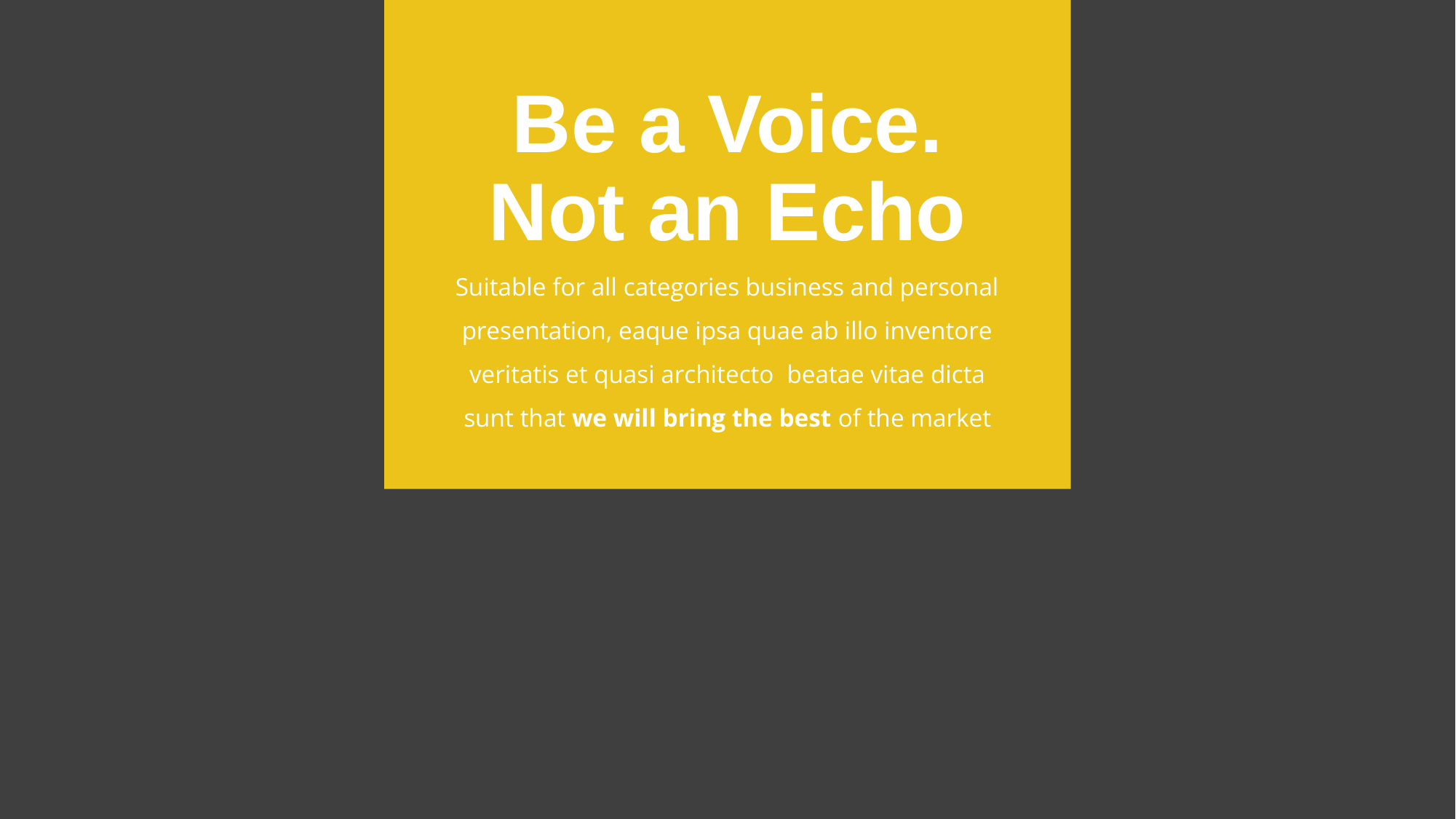

Be a Voice.
Not an Echo
Suitable for all categories business and personal presentation, eaque ipsa quae ab illo inventore veritatis et quasi architecto  beatae vitae dicta sunt that we will bring the best of the market